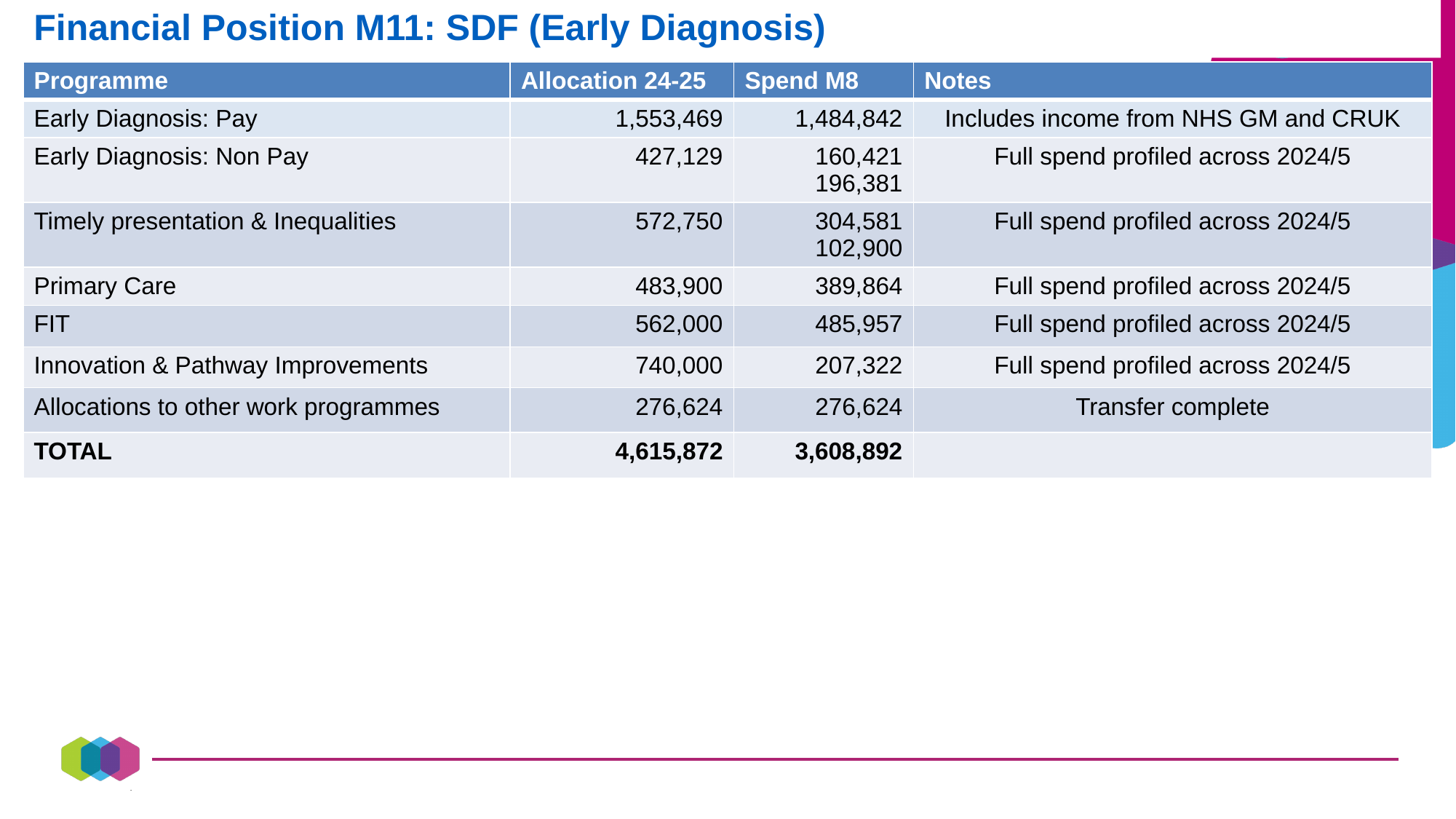

Financial Position M11: SDF (Early Diagnosis)
| Programme | Allocation 24-25 | Spend M8 | Notes |
| --- | --- | --- | --- |
| Early Diagnosis: Pay | 1,553,469 | 1,484,842 | Includes income from NHS GM and CRUK |
| Early Diagnosis: Non Pay | 427,129 | 160,421 196,381 | Full spend profiled across 2024/5 |
| Timely presentation & Inequalities | 572,750 | 304,581 102,900 | Full spend profiled across 2024/5 |
| Primary Care | 483,900 | 389,864 | Full spend profiled across 2024/5 |
| FIT | 562,000 | 485,957 | Full spend profiled across 2024/5 |
| Innovation & Pathway Improvements | 740,000 | 207,322 | Full spend profiled across 2024/5 |
| Allocations to other work programmes | 276,624 | 276,624 | Transfer complete |
| TOTAL | 4,615,872 | 3,608,892 |  |